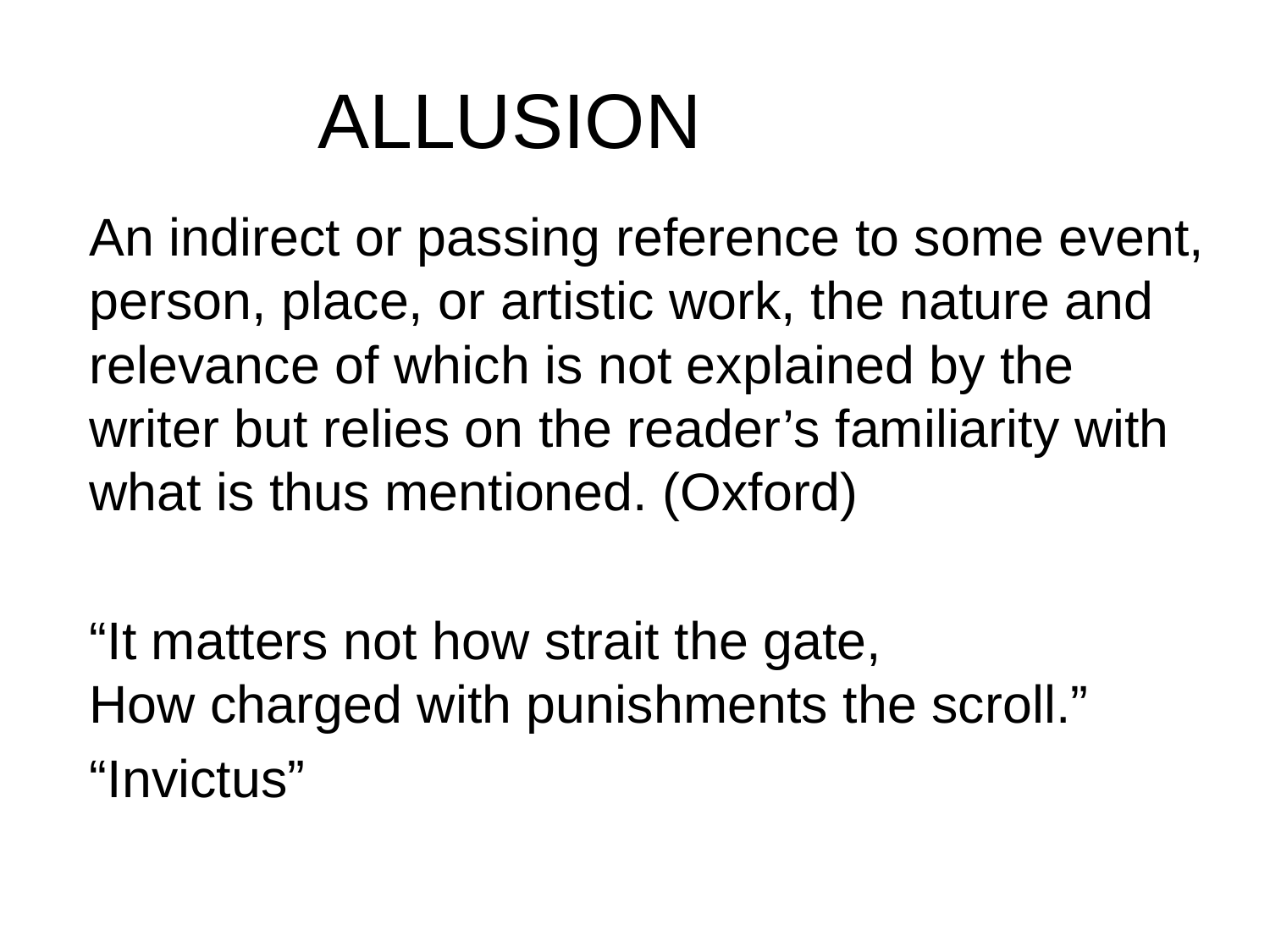

ALLUSION
An indirect or passing reference to some event, person, place, or artistic work, the nature and relevance of which is not explained by the writer but relies on the reader’s familiarity with what is thus mentioned. (Oxford)

“It matters not how strait the gate, 
How charged with punishments the scroll.”
“Invictus”